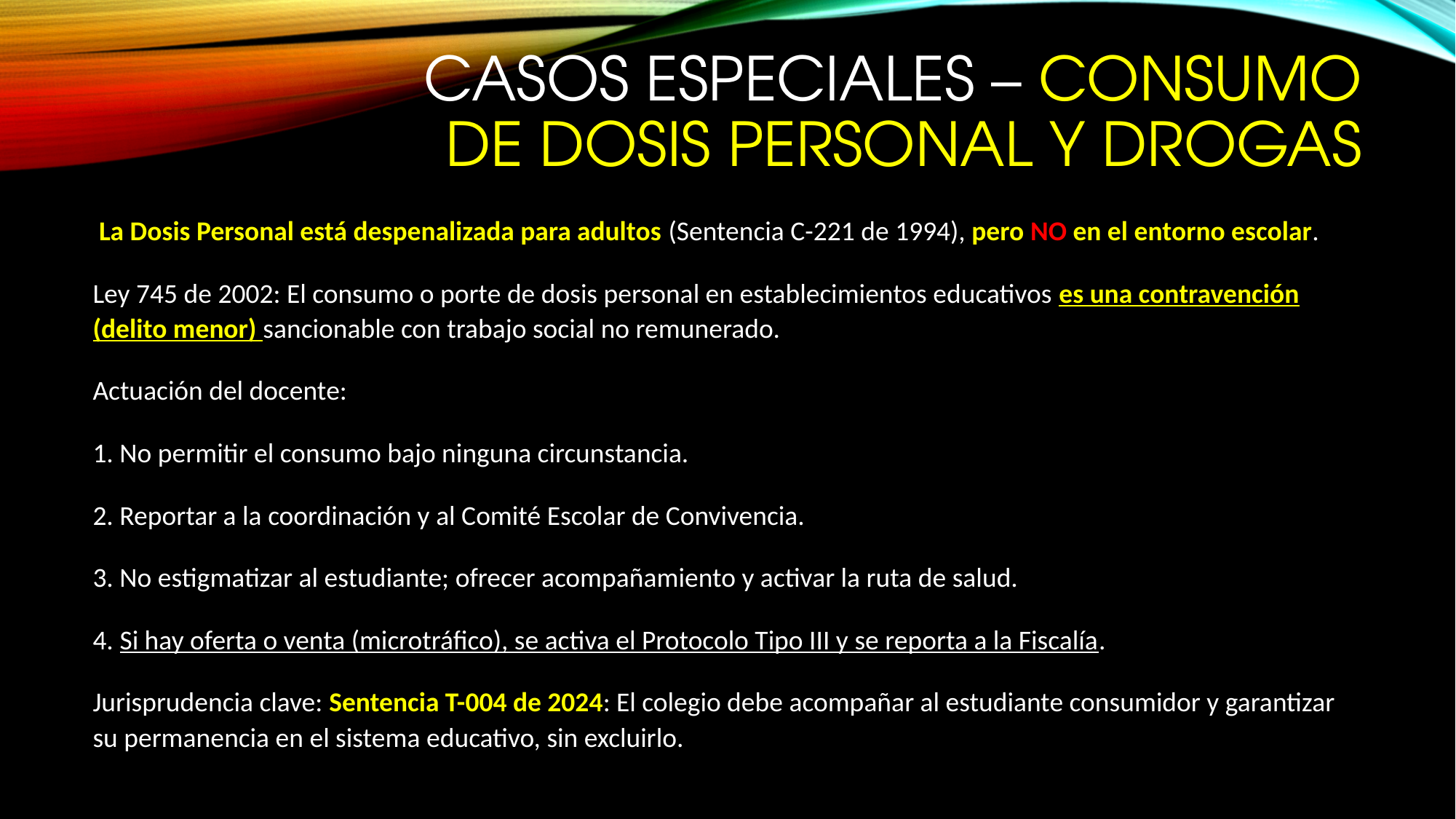

# Casos Especiales – Consumo de Dosis Personal y Drogas
 La Dosis Personal está despenalizada para adultos (Sentencia C-221 de 1994), pero NO en el entorno escolar.
Ley 745 de 2002: El consumo o porte de dosis personal en establecimientos educativos es una contravención (delito menor) sancionable con trabajo social no remunerado.
Actuación del docente:
1. No permitir el consumo bajo ninguna circunstancia.
2. Reportar a la coordinación y al Comité Escolar de Convivencia.
3. No estigmatizar al estudiante; ofrecer acompañamiento y activar la ruta de salud.
4. Si hay oferta o venta (microtráfico), se activa el Protocolo Tipo III y se reporta a la Fiscalía.
Jurisprudencia clave: Sentencia T-004 de 2024: El colegio debe acompañar al estudiante consumidor y garantizar su permanencia en el sistema educativo, sin excluirlo.